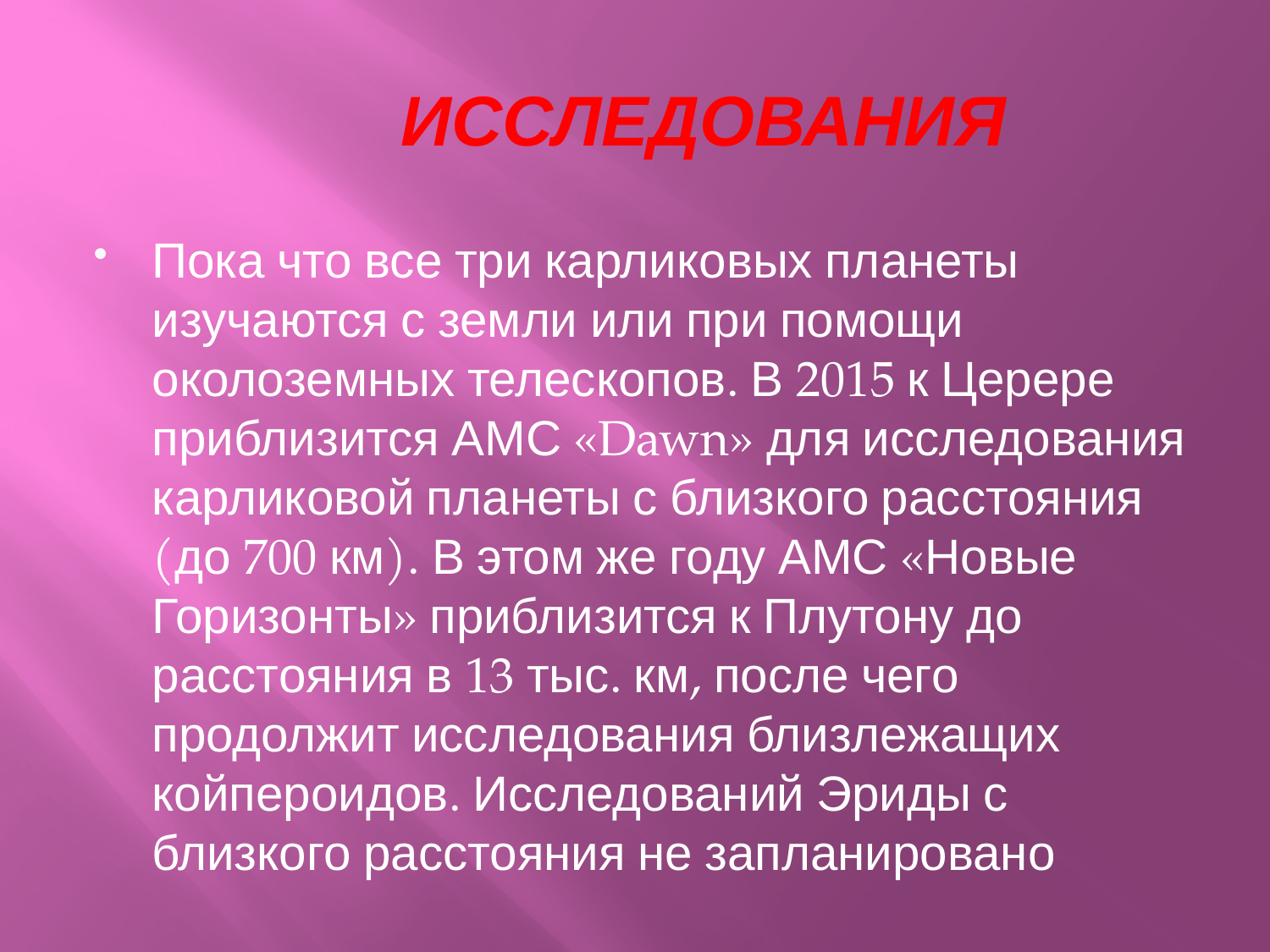

# ИССЛЕДОВАНИЯ
Пока что все три карликовых планеты изучаются с земли или при помощи околоземных телескопов. В 2015 к Церере приблизится АМС «Dawn» для исследования карликовой планеты с близкого расстояния (до 700 км). В этом же году АМС «Новые Горизонты» приблизится к Плутону до расстояния в 13 тыс. км, после чего продолжит исследования близлежащих койпероидов. Исследований Эриды с близкого расстояния не запланировано